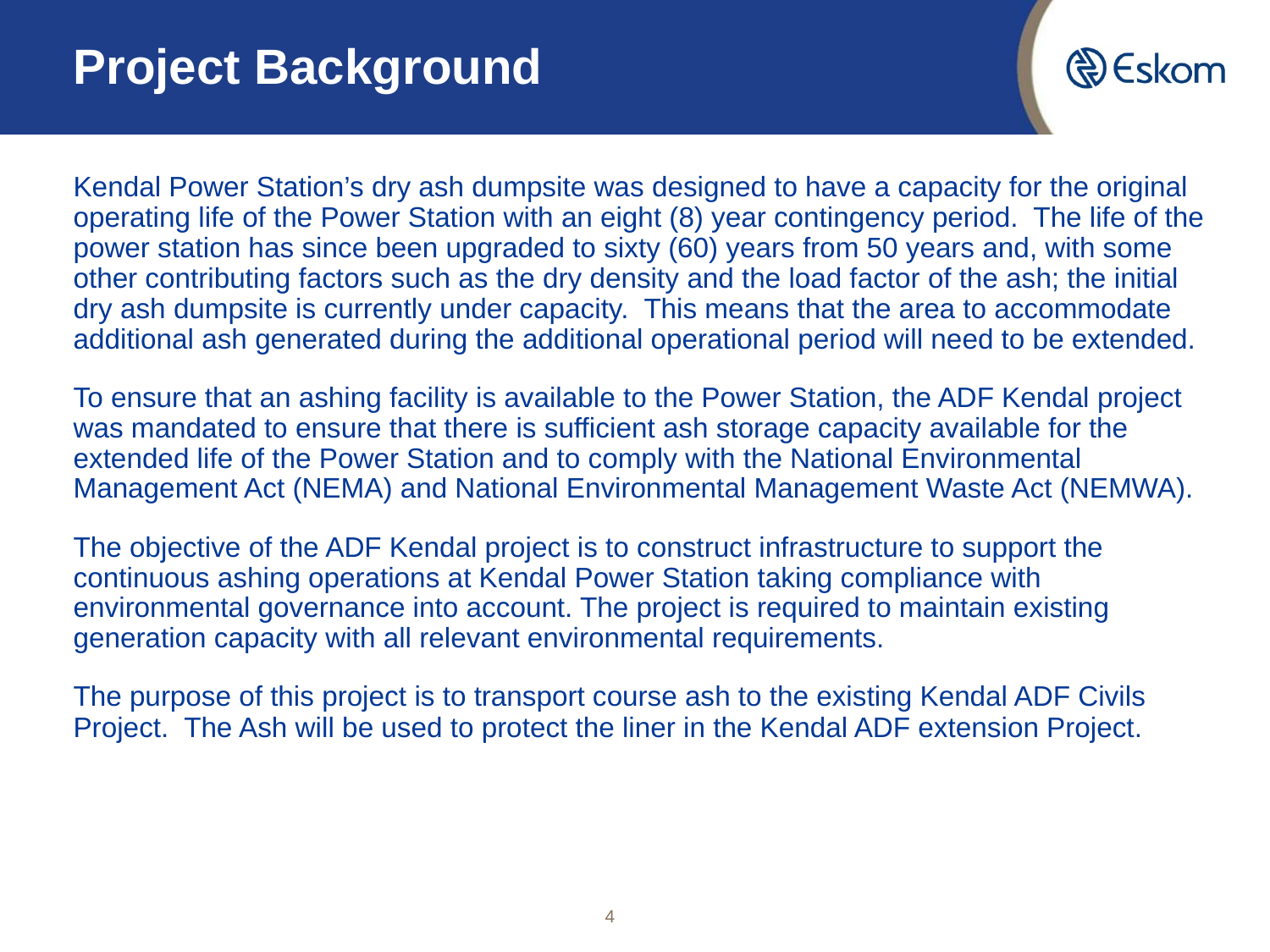

# Project Background
Kendal Power Station’s dry ash dumpsite was designed to have a capacity for the original operating life of the Power Station with an eight (8) year contingency period.  The life of the power station has since been upgraded to sixty (60) years from 50 years and, with some other contributing factors such as the dry density and the load factor of the ash; the initial dry ash dumpsite is currently under capacity.  This means that the area to accommodate additional ash generated during the additional operational period will need to be extended.
To ensure that an ashing facility is available to the Power Station, the ADF Kendal project was mandated to ensure that there is sufficient ash storage capacity available for the extended life of the Power Station and to comply with the National Environmental Management Act (NEMA) and National Environmental Management Waste Act (NEMWA).
The objective of the ADF Kendal project is to construct infrastructure to support the continuous ashing operations at Kendal Power Station taking compliance with environmental governance into account. The project is required to maintain existing generation capacity with all relevant environmental requirements.
The purpose of this project is to transport course ash to the existing Kendal ADF Civils Project.  The Ash will be used to protect the liner in the Kendal ADF extension Project.

4